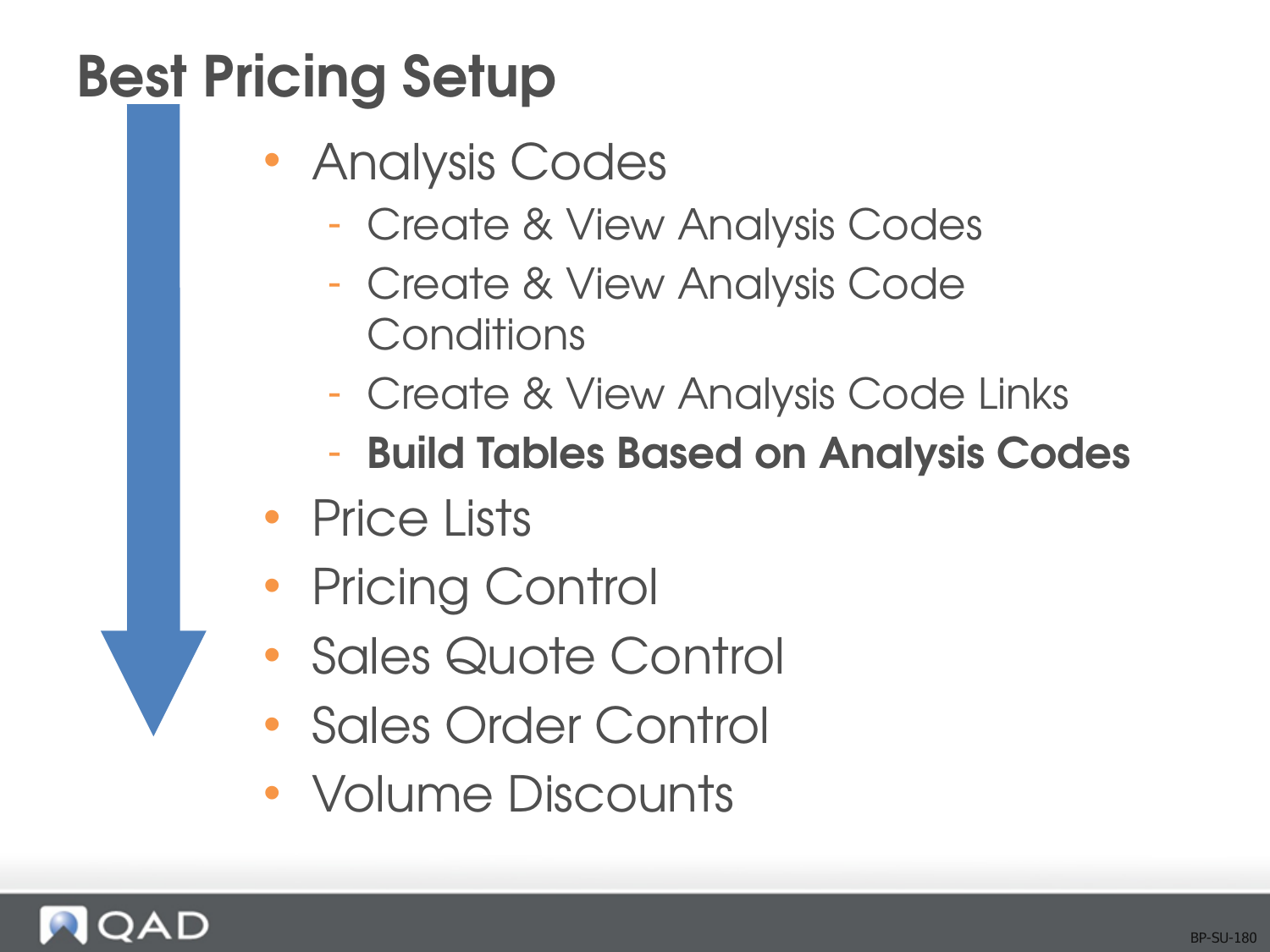

# Best Pricing Setup

Analysis Codes
Create & View Analysis Codes
Create & View Analysis Code Conditions
Create & View Analysis Code Links
Build Tables Based on Analysis Codes
Price Lists
Pricing Control
Sales Quote Control
Sales Order Control
Volume Discounts
BP-SU-180